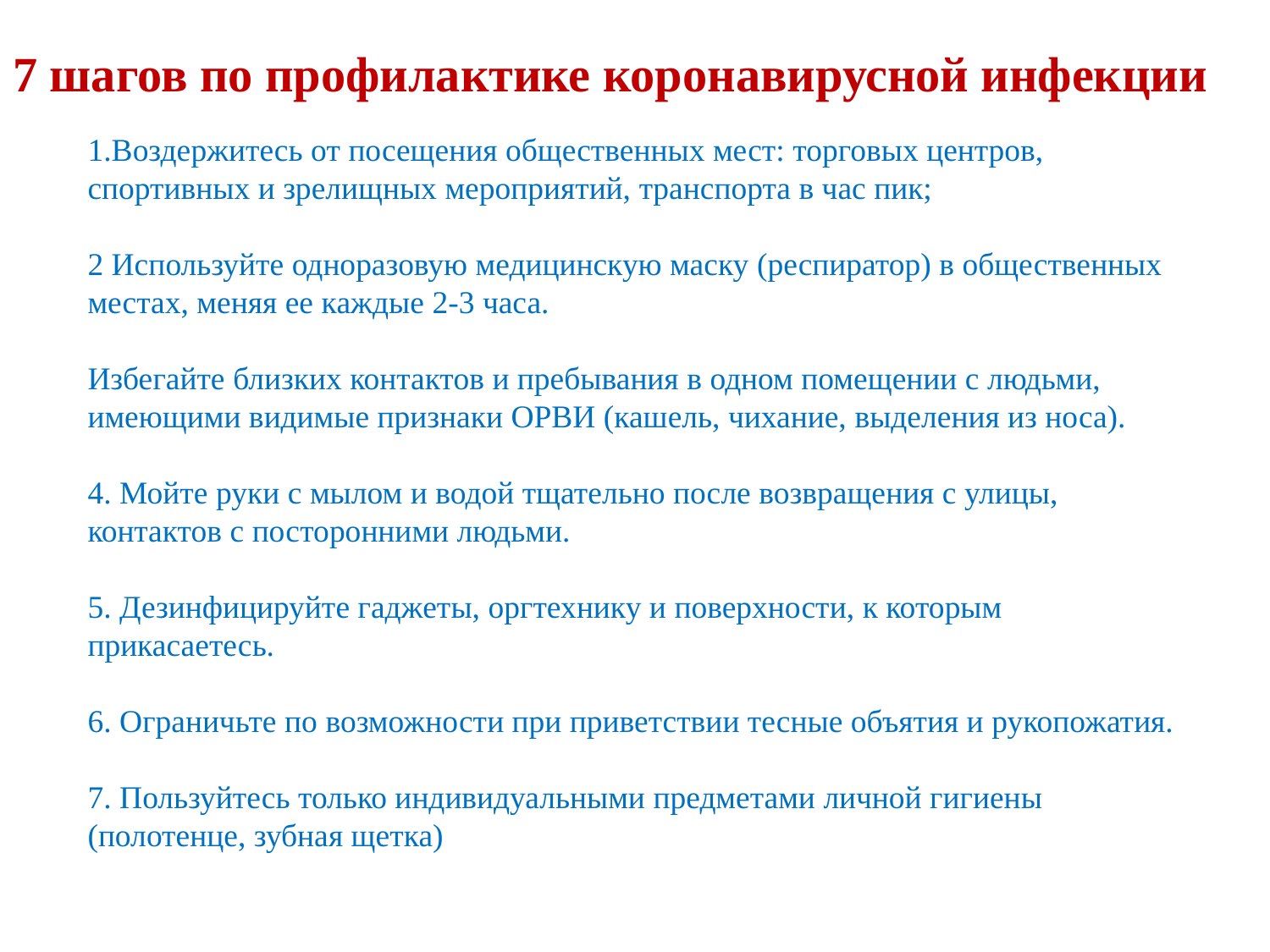

7 шагов по профилактике коронавирусной инфекции
1.Воздержитесь от посещения общественных мест: торговых центров, спортивных и зрелищных мероприятий, транспорта в час пик;
2 Используйте одноразовую медицинскую маску (респиратор) в общественных местах, меняя ее каждые 2-3 часа.
Избегайте близких контактов и пребывания в одном помещении с людьми, имеющими видимые признаки ОРВИ (кашель, чихание, выделения из носа).
4. Мойте руки с мылом и водой тщательно после возвращения с улицы, контактов с посторонними людьми.
5. Дезинфицируйте гаджеты, оргтехнику и поверхности, к которым прикасаетесь.
6. Ограничьте по возможности при приветствии тесные объятия и рукопожатия.
7. Пользуйтесь только индивидуальными предметами личной гигиены (полотенце, зубная щетка)